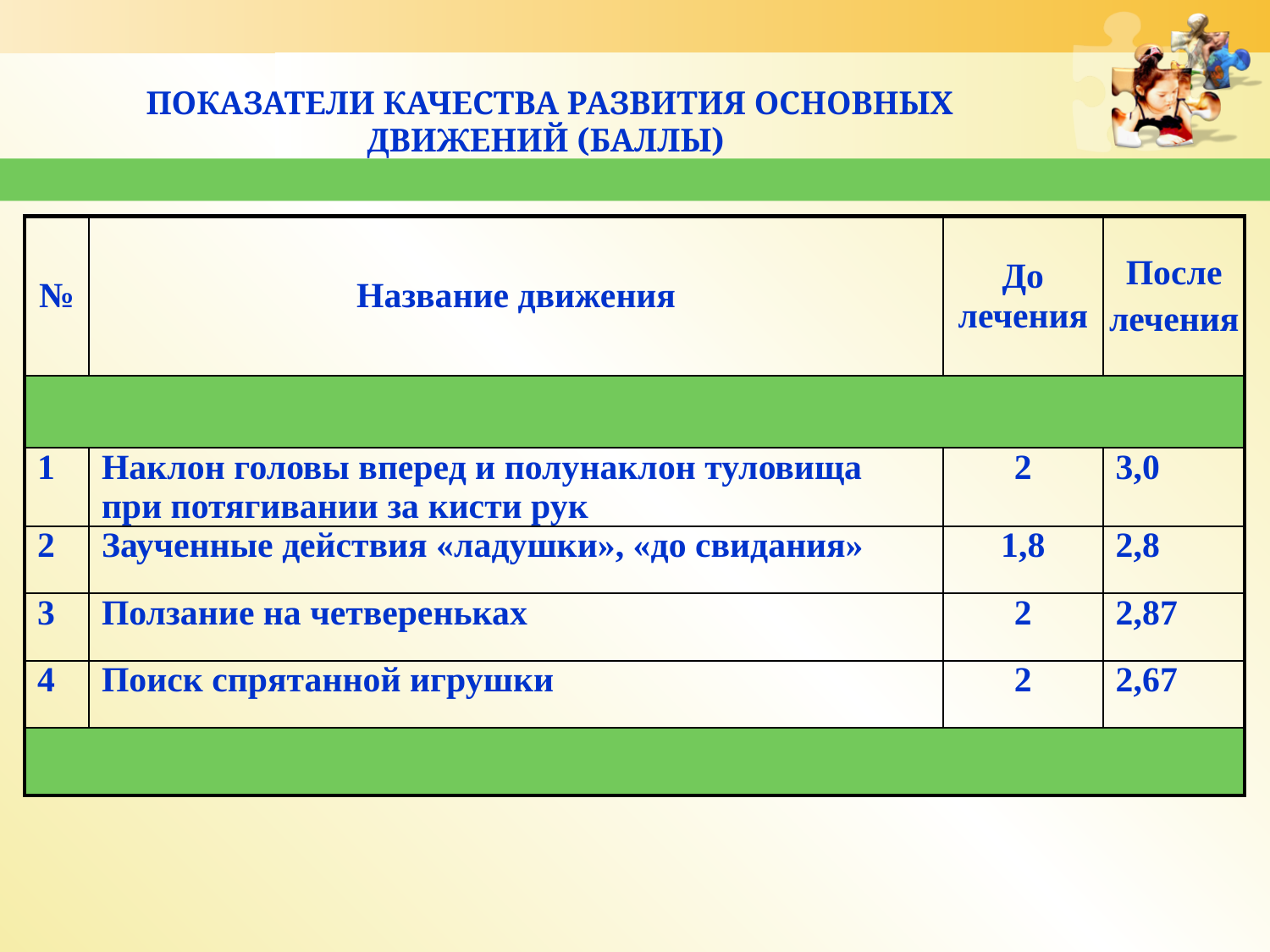

ПОКАЗАТЕЛИ КАЧЕСТВА РАЗВИТИЯ ОСНОВНЫХ ДВИЖЕНИЙ (БАЛЛЫ)
| № | Название движения | До лечения | После лечения |
| --- | --- | --- | --- |
|  |  |  |  |
| 1 | Наклон головы вперед и полунаклон туловища при потягивании за кисти рук | 2 | 3,0 |
| 2 | Заученные действия «ладушки», «до свидания» | 1,8 | 2,8 |
| 3 | Ползание на четвереньках | 2 | 2,87 |
| 4 | Поиск спрятанной игрушки | 2 | 2,67 |
|  |  |  |  |